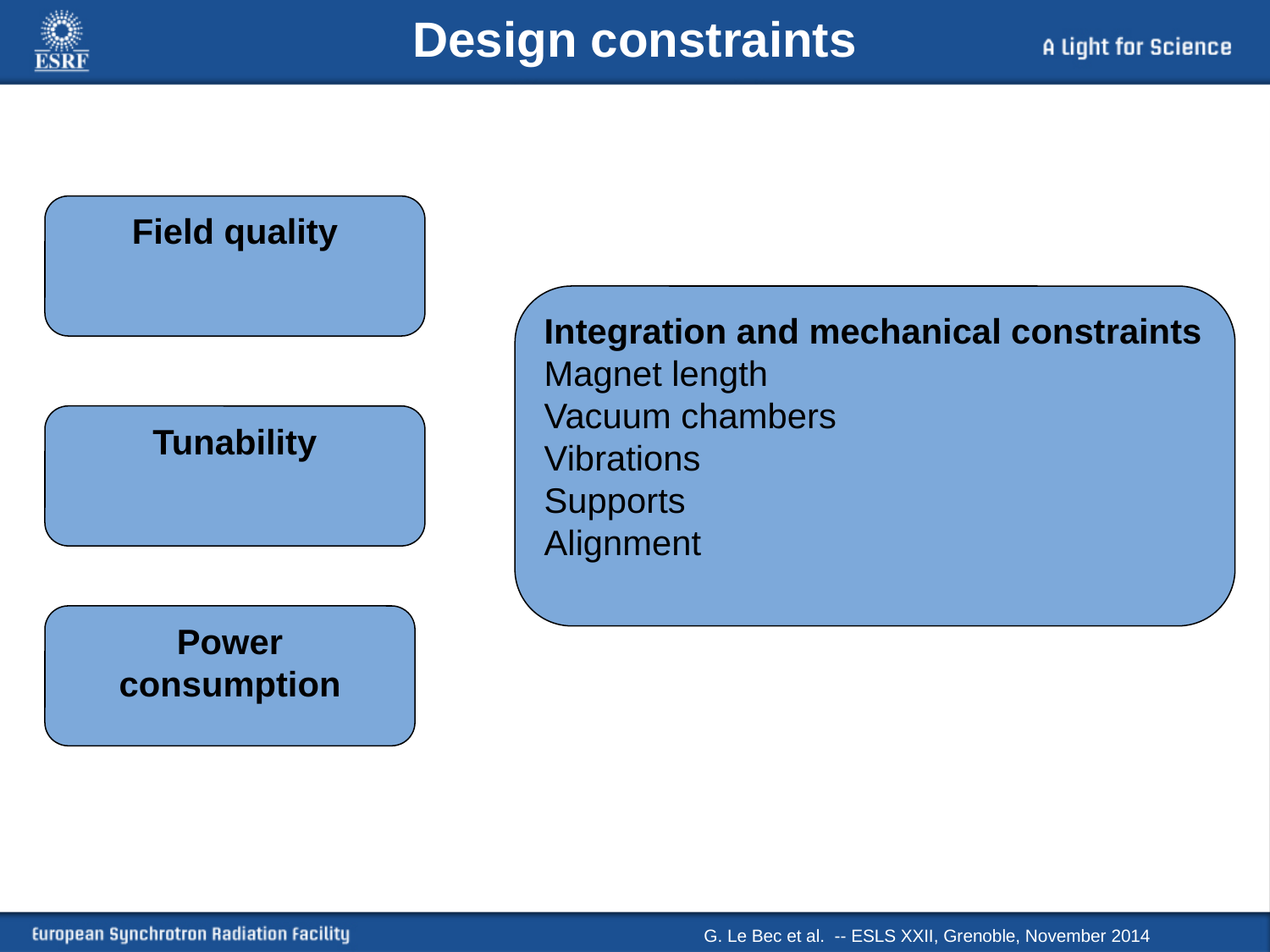

# Design constraints
Field quality
Integration and mechanical constraints
Magnet length
Vacuum chambers
Vibrations
Supports
Alignment

Tunability
Power consumption
G. Le Bec et al.  -- ESLS XXII, Grenoble, November 2014